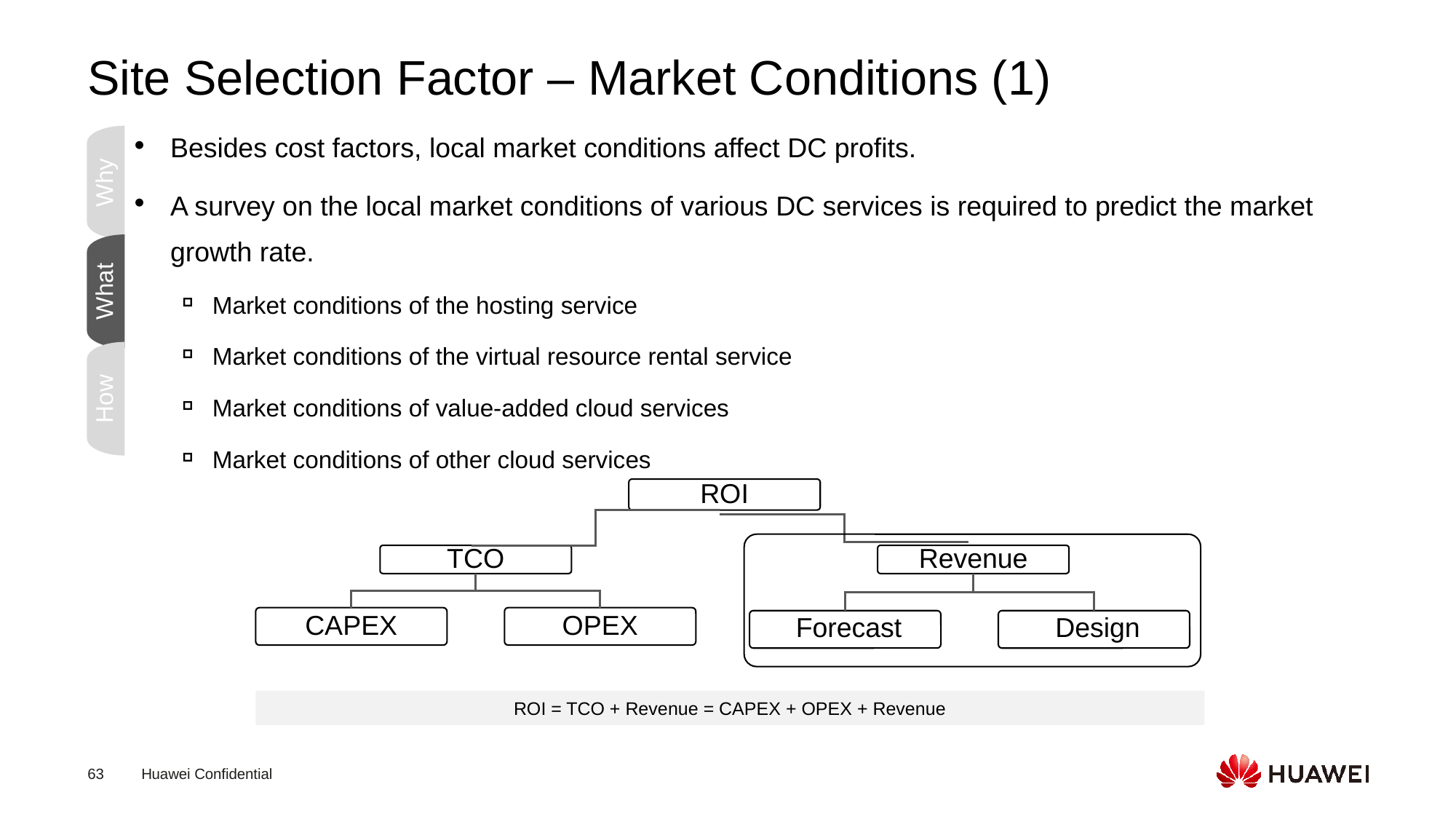

# Site Selection Factor – Market Conditions (1)
Besides cost factors, local market conditions affect DC profits.
A survey on the local market conditions of various DC services is required to predict the market growth rate.
Market conditions of the hosting service
Market conditions of the virtual resource rental service
Market conditions of value-added cloud services
Market conditions of other cloud services

Why
What
How
ROI

TCO

Revenue

CAPEX

OPEX

Forecast

Design
ROI = TCO + Revenue = CAPEX + OPEX + Revenue